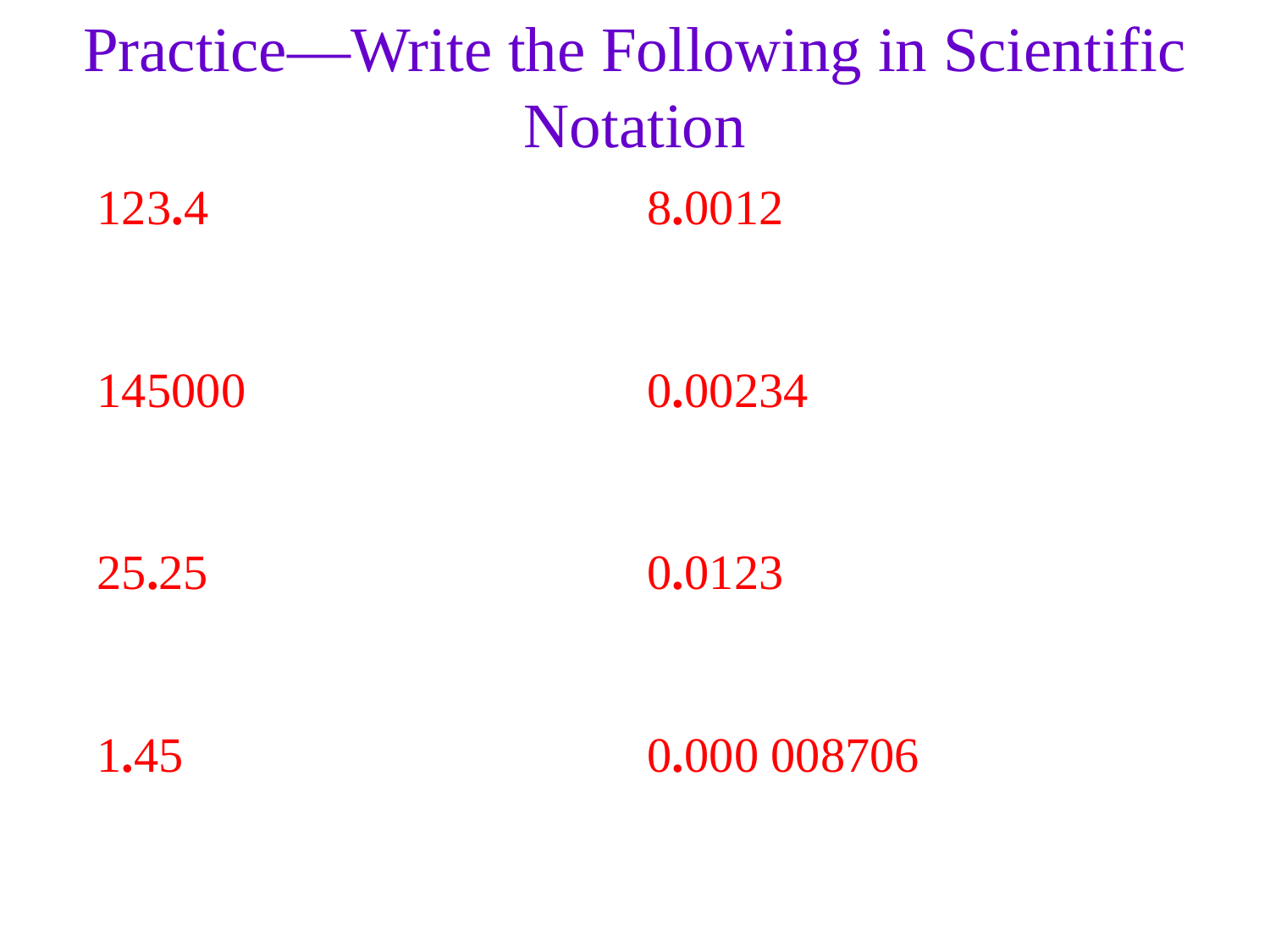

Practice—Write the Following in Scientific Notation
123.4
145000
25.25
1.45
8.0012
0.00234
0.0123
0.000 008706